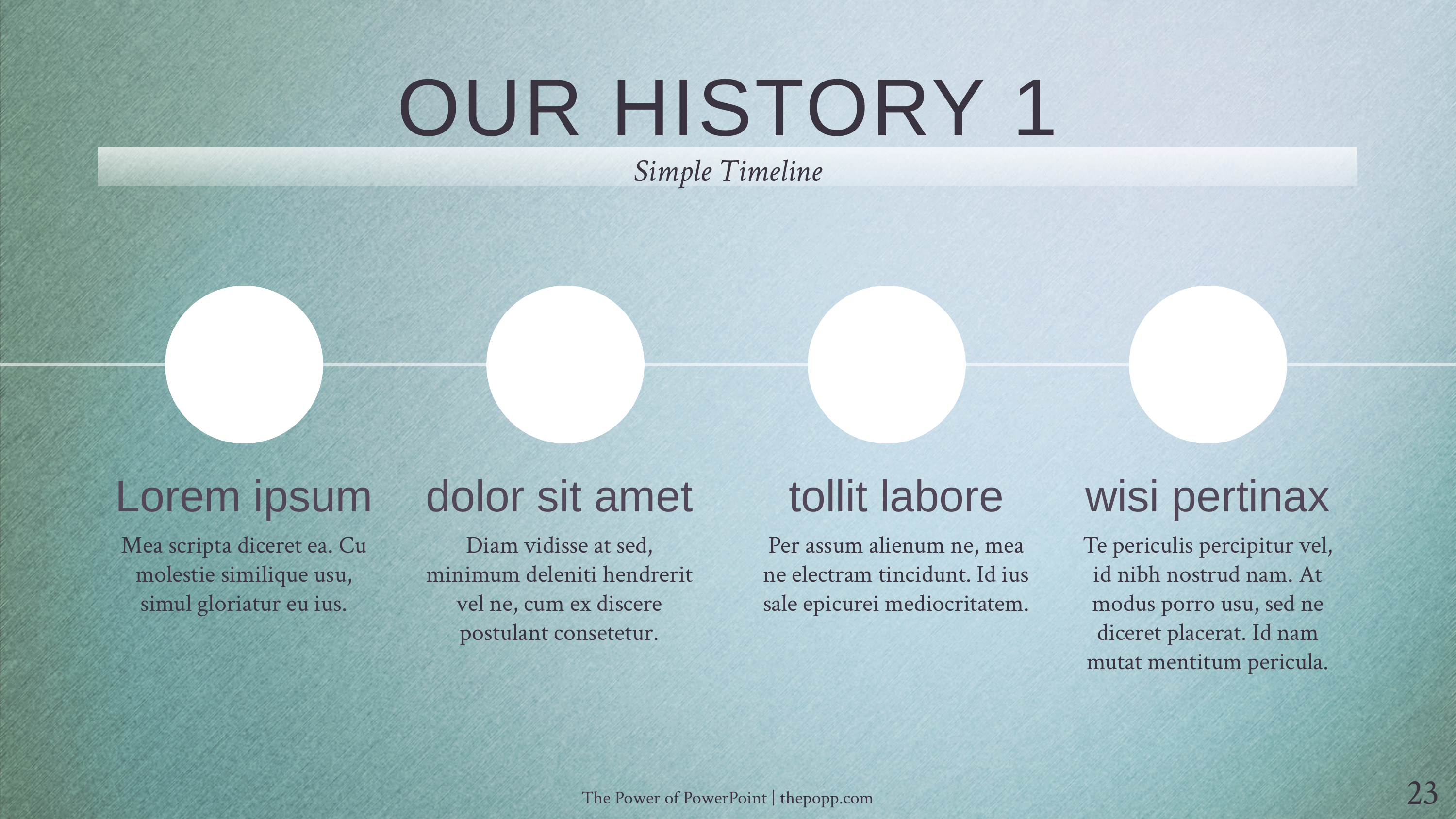

# OUR HISTORY 1
Simple Timeline
2006
2010
2014
2017
Lorem ipsum
dolor sit amet
tollit labore
wisi pertinax
Mea scripta diceret ea. Cu molestie similique usu, simul gloriatur eu ius.

Diam vidisse at sed, minimum deleniti hendrerit vel ne, cum ex discere postulant consetetur.

Per assum alienum ne, mea ne electram tincidunt. Id ius sale epicurei mediocritatem.

Te periculis percipitur vel, id nibh nostrud nam. At modus porro usu, sed ne diceret placerat. Id nam mutat mentitum pericula.

23
The Power of PowerPoint | thepopp.com